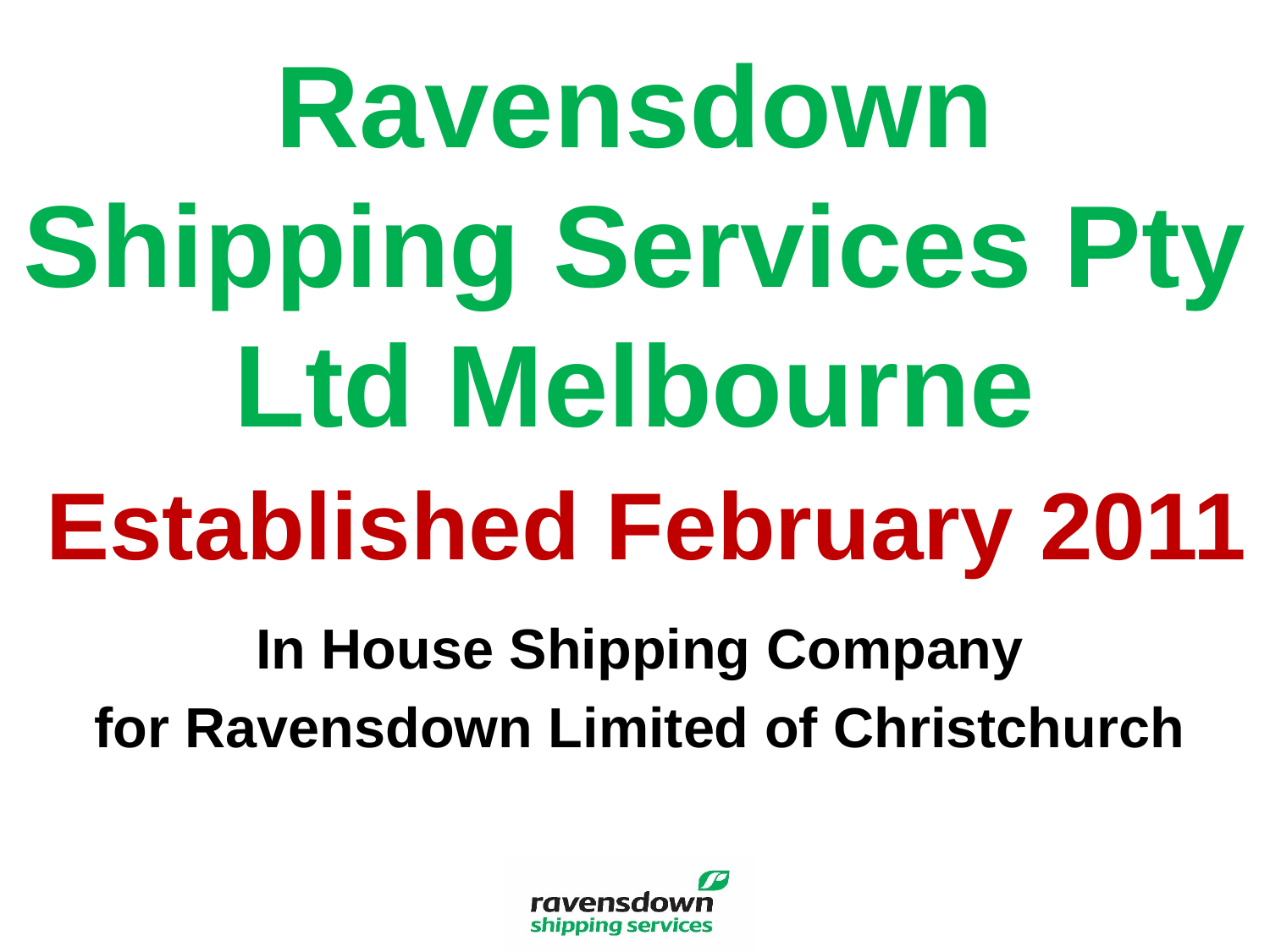

Ravensdown Shipping Services Pty Ltd Melbourne
#
Established February 2011
In House Shipping Company
for Ravensdown Limited of Christchurch